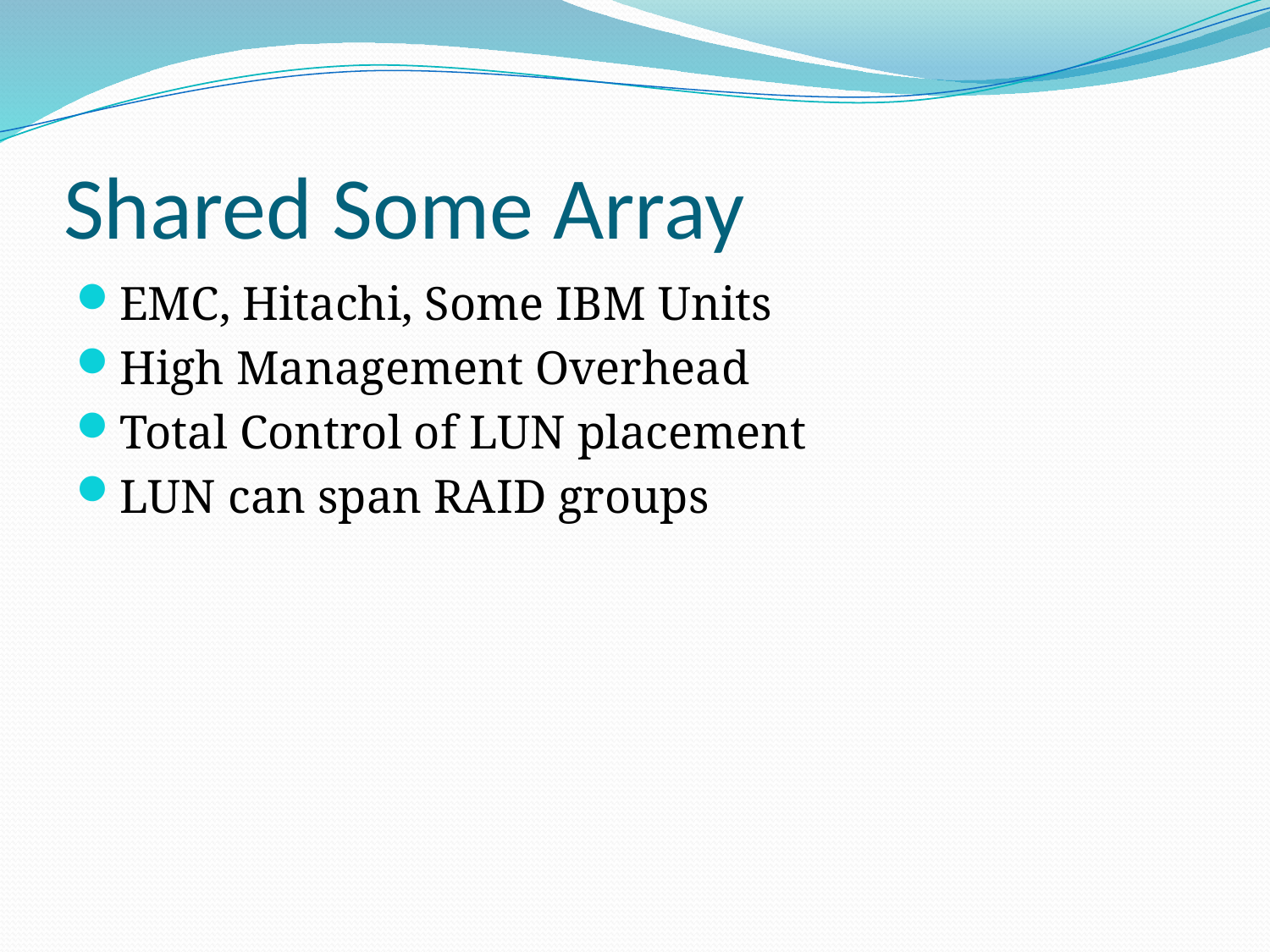

# Shared Some Array
EMC, Hitachi, Some IBM Units
High Management Overhead
Total Control of LUN placement
LUN can span RAID groups